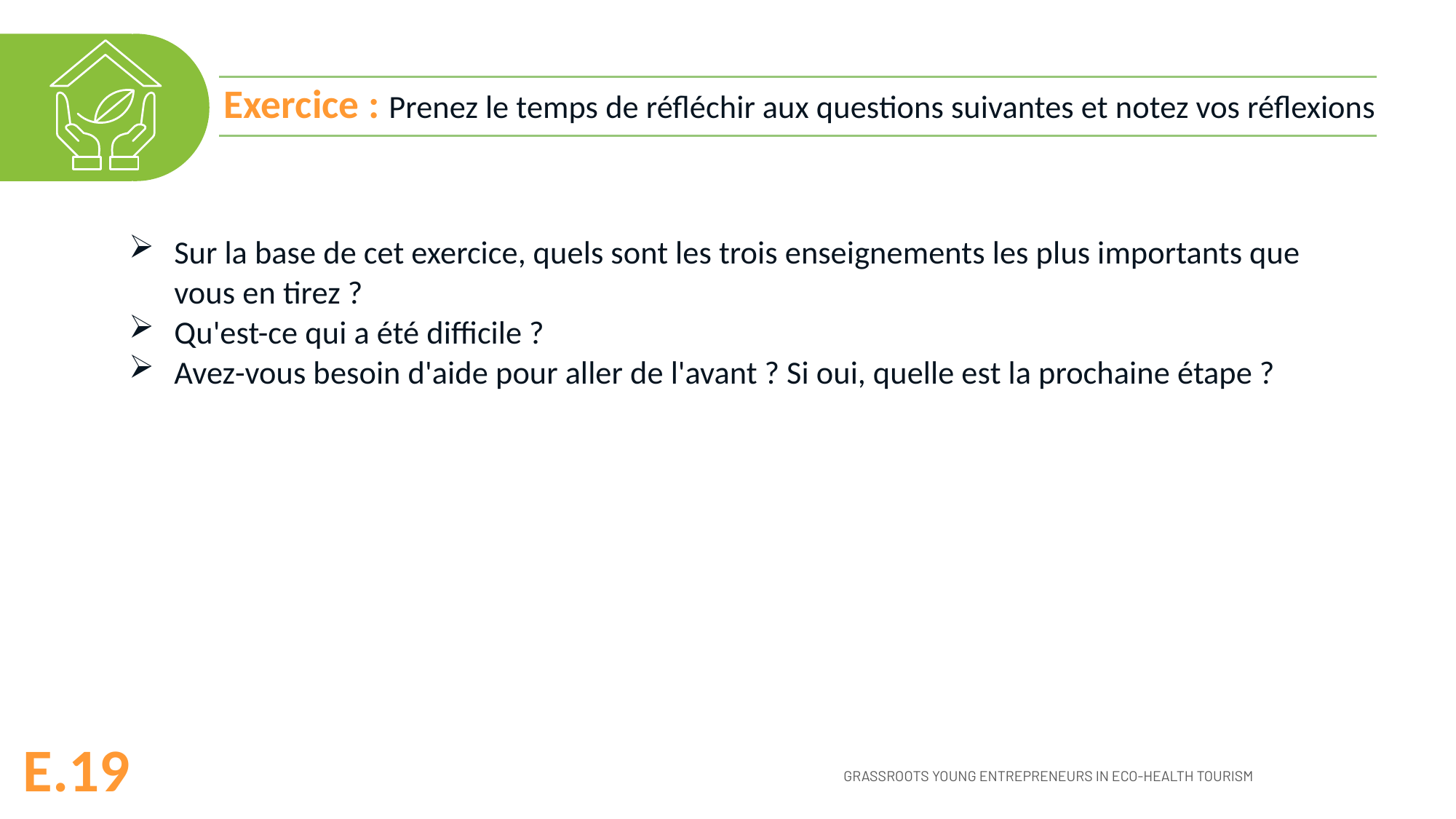

Exercice : Prenez le temps de réfléchir aux questions suivantes et notez vos réflexions

Sur la base de cet exercice, quels sont les trois enseignements les plus importants que vous en tirez ?
Qu'est-ce qui a été difficile ?
Avez-vous besoin d'aide pour aller de l'avant ? Si oui, quelle est la prochaine étape ?

E.19
GRASSROOTS YOUNG ENTREPRENEURS IN ECO-HEALTH TOURISM